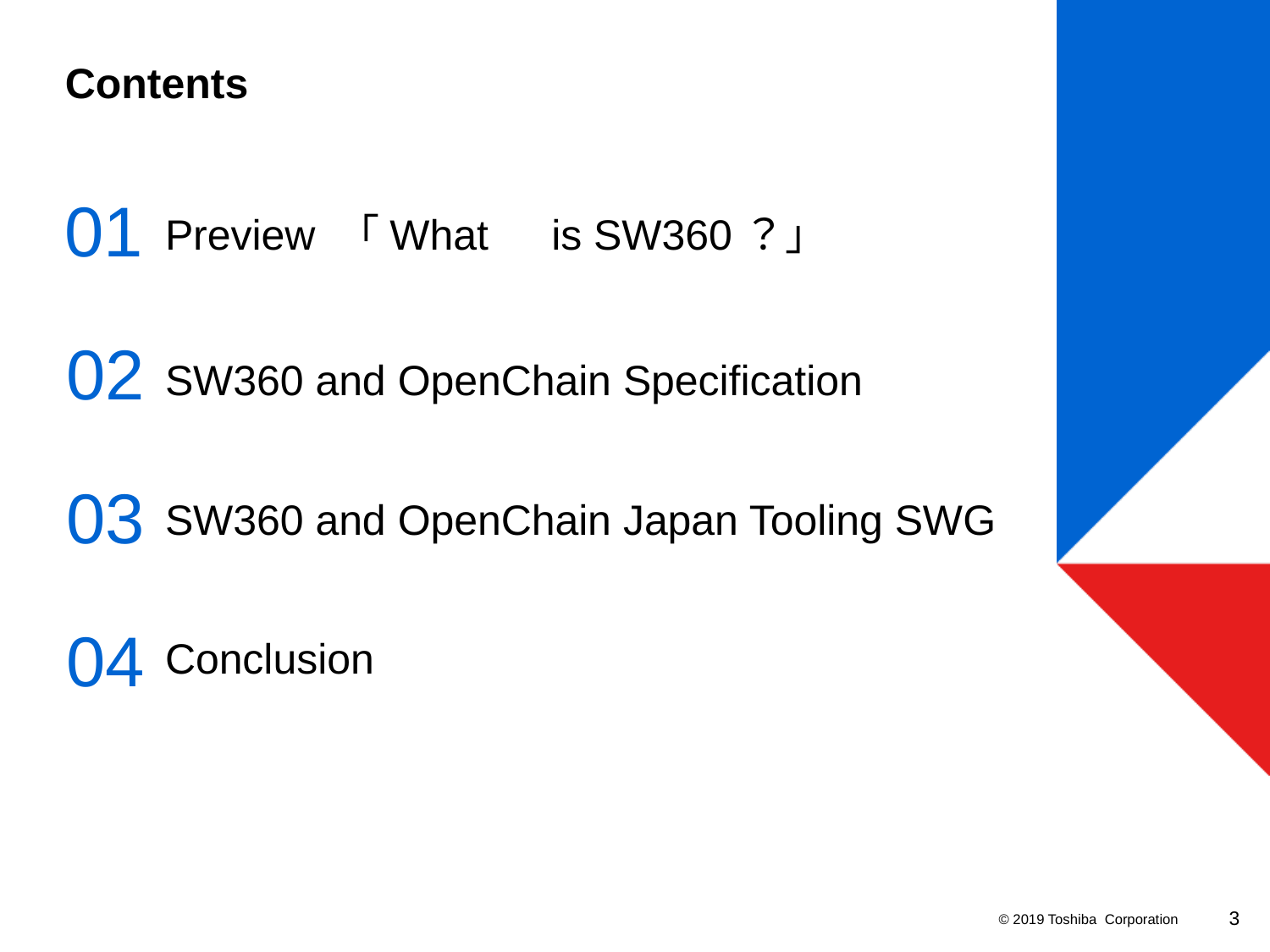

# Contents
01
Preview 「What　is SW360？」
02
SW360 and OpenChain Specification
03
SW360 and OpenChain Japan Tooling SWG
04
Conclusion